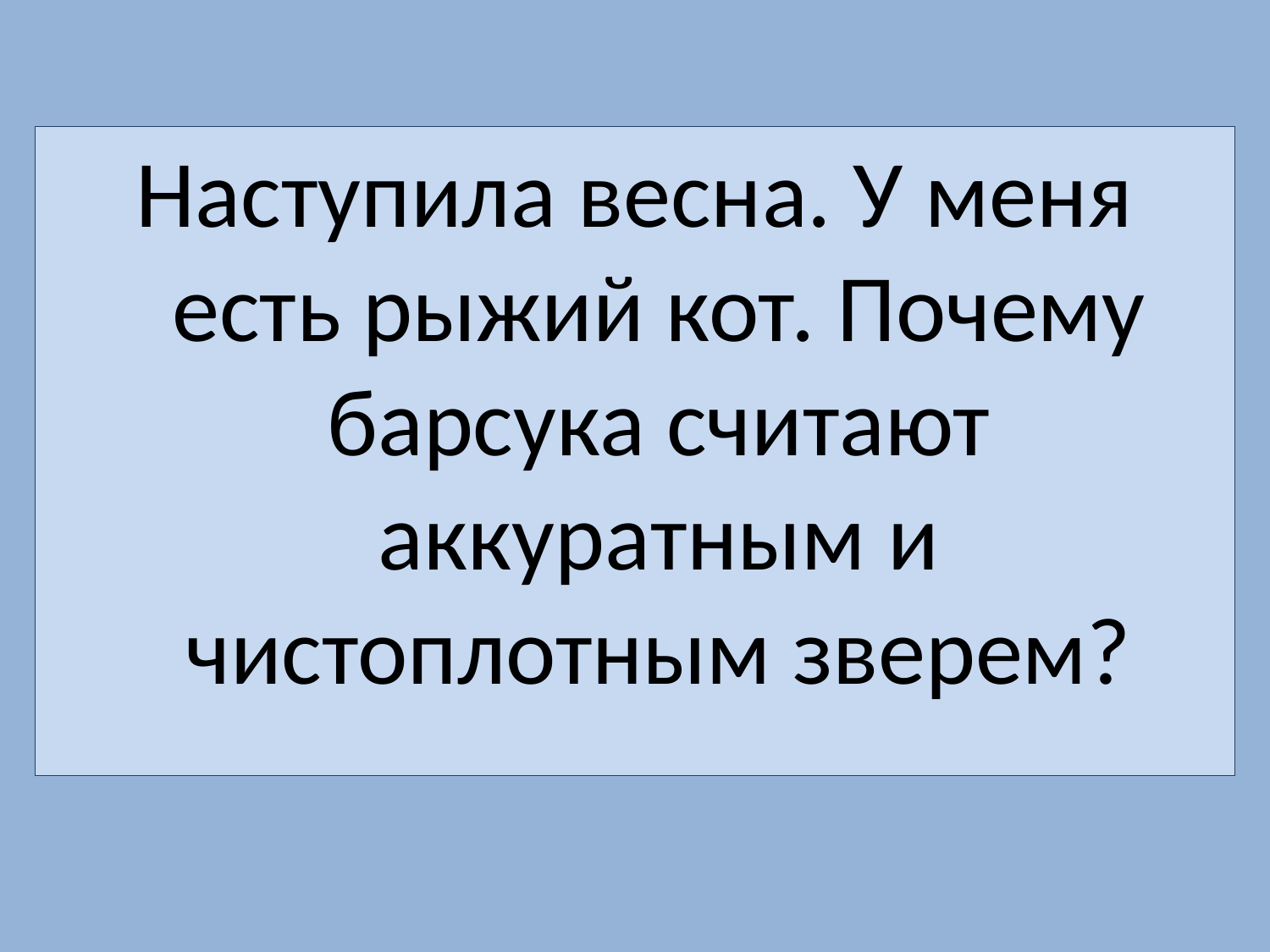

Наступила весна. У меня есть рыжий кот. Почему барсука считают аккуратным и чистоплотным зверем?